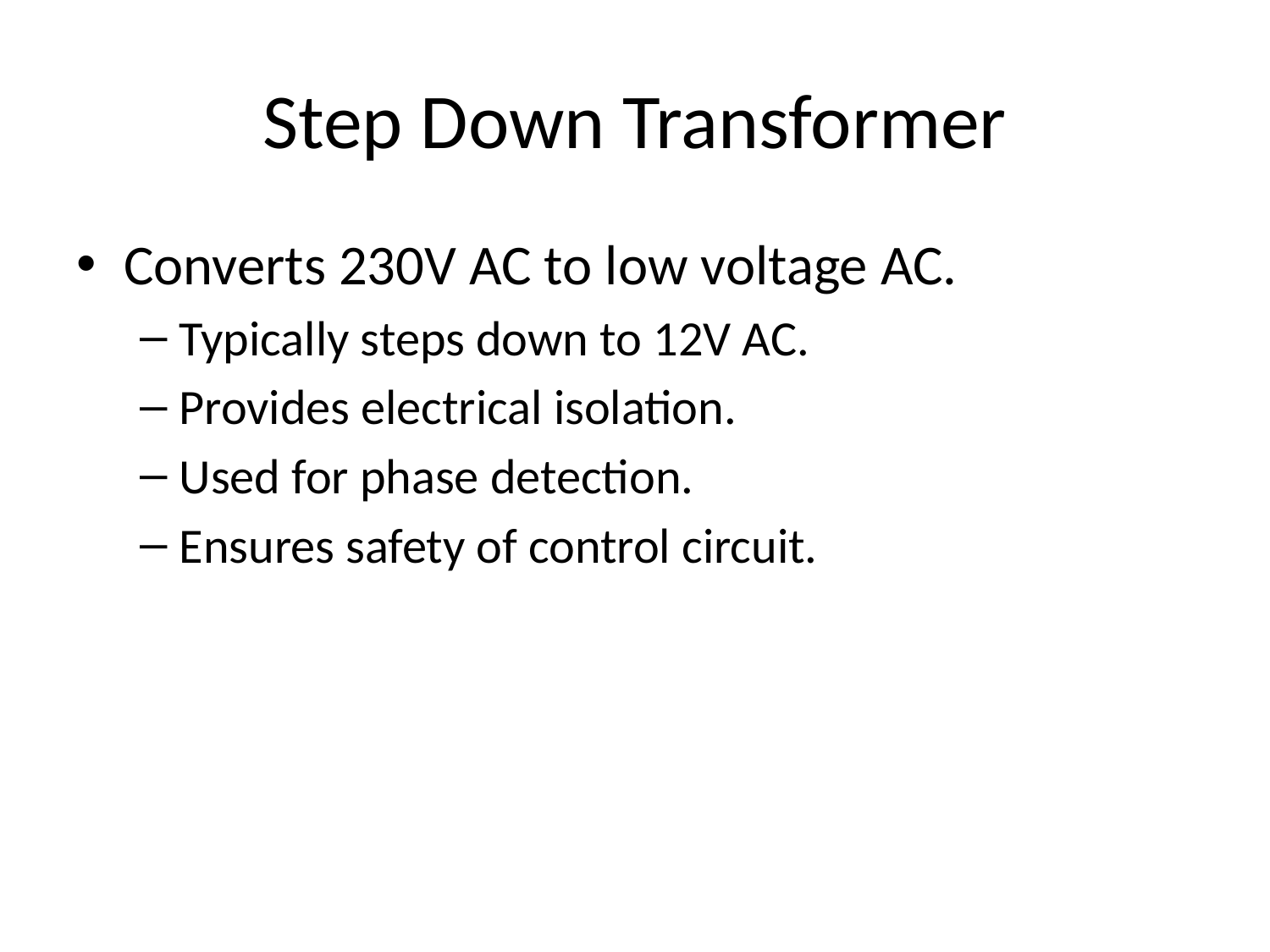

# Step Down Transformer
Converts 230V AC to low voltage AC.
Typically steps down to 12V AC.
Provides electrical isolation.
Used for phase detection.
Ensures safety of control circuit.